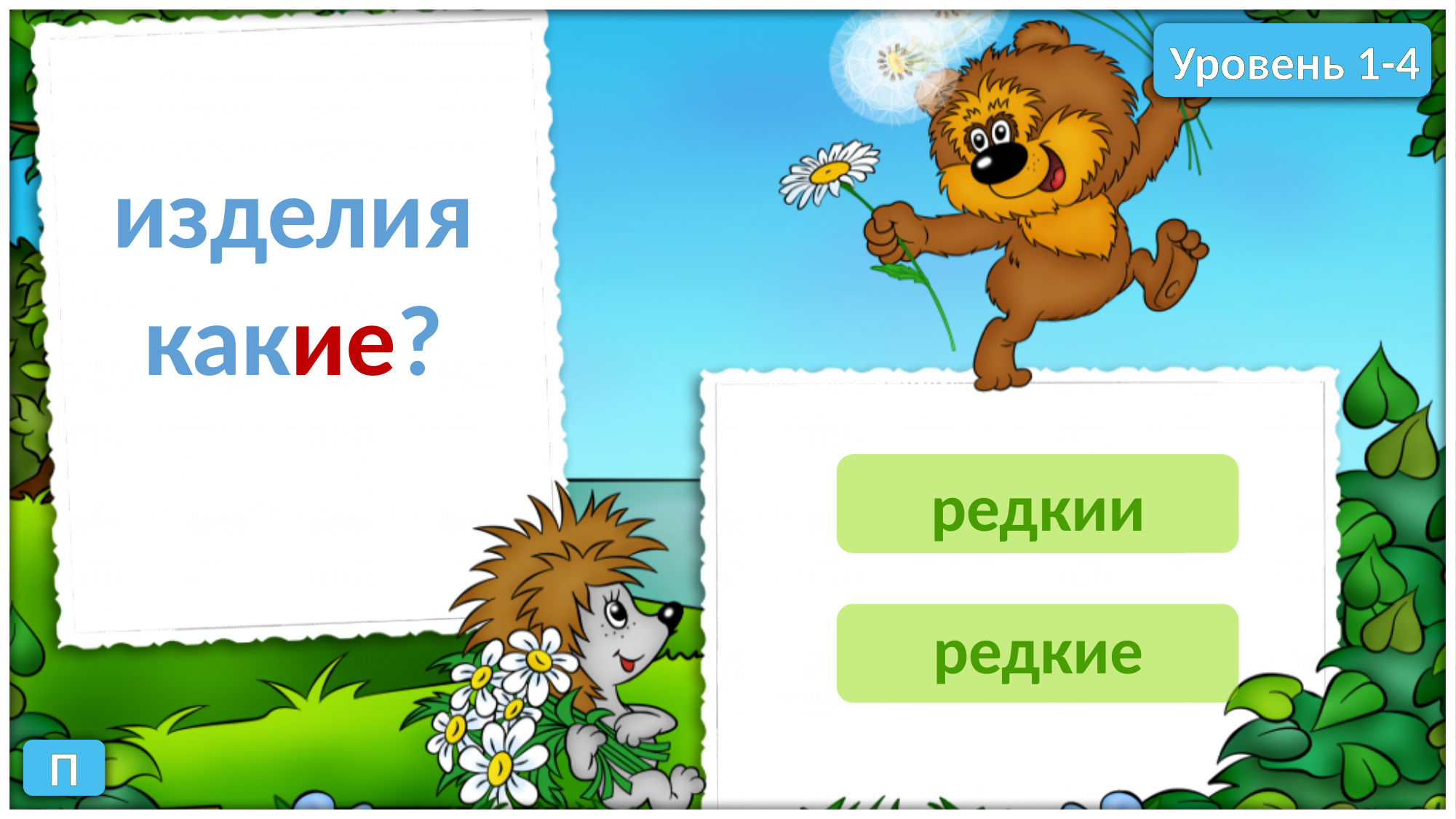

Уровень 1-4
изделия
какие?

редкии
редкие

П